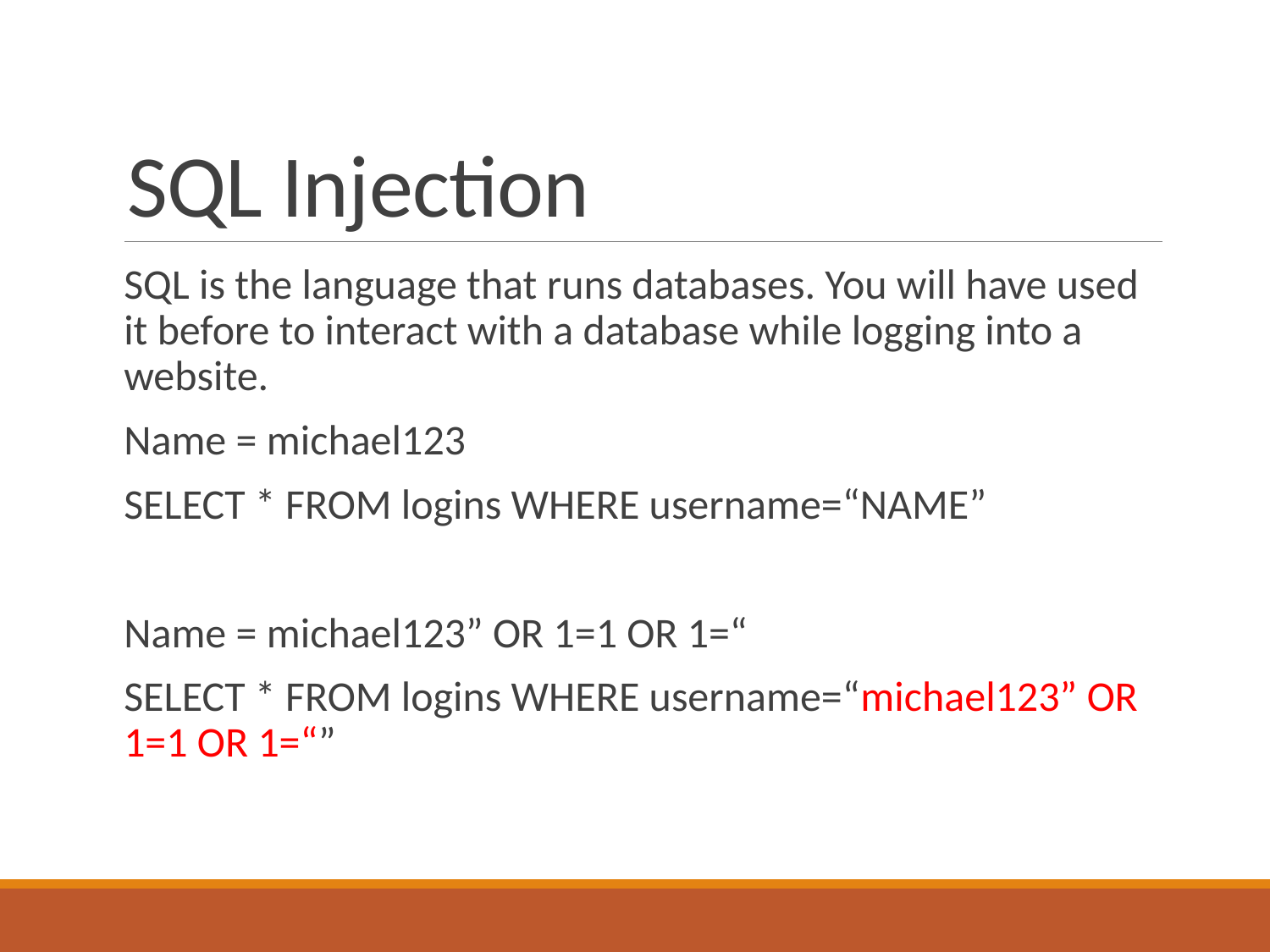

# SQL Injection
SQL is the language that runs databases. You will have used it before to interact with a database while logging into a website.
Name = michael123
SELECT * FROM logins WHERE username=“NAME”

Name = michael123” OR 1=1 OR 1=“
SELECT * FROM logins WHERE username=“michael123” OR 1=1 OR 1=“”